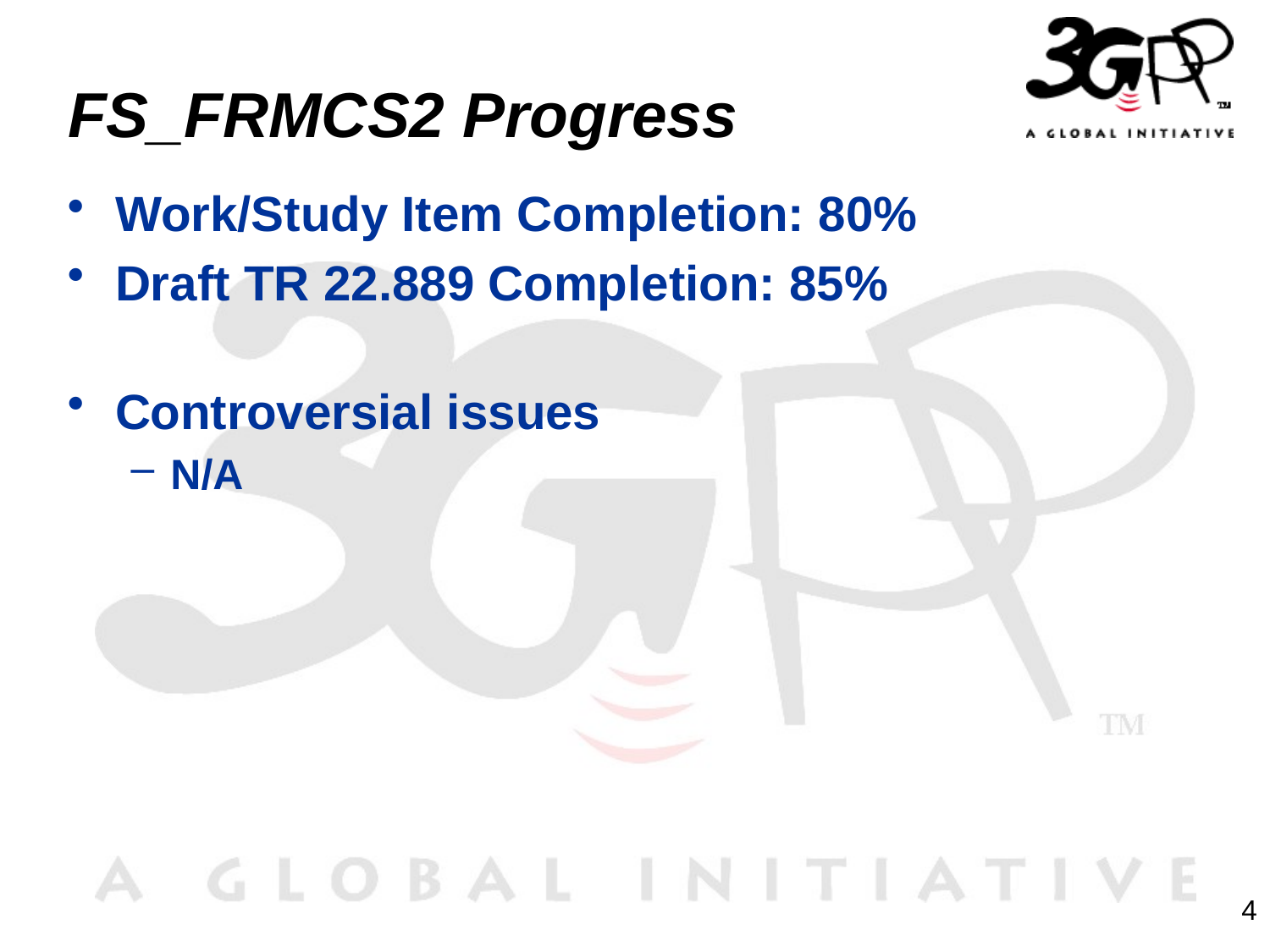

# FS_FRMCS2 Progress
Work/Study Item Completion: 80%
Draft TR 22.889 Completion: 85%

Controversial issues
N/A
4